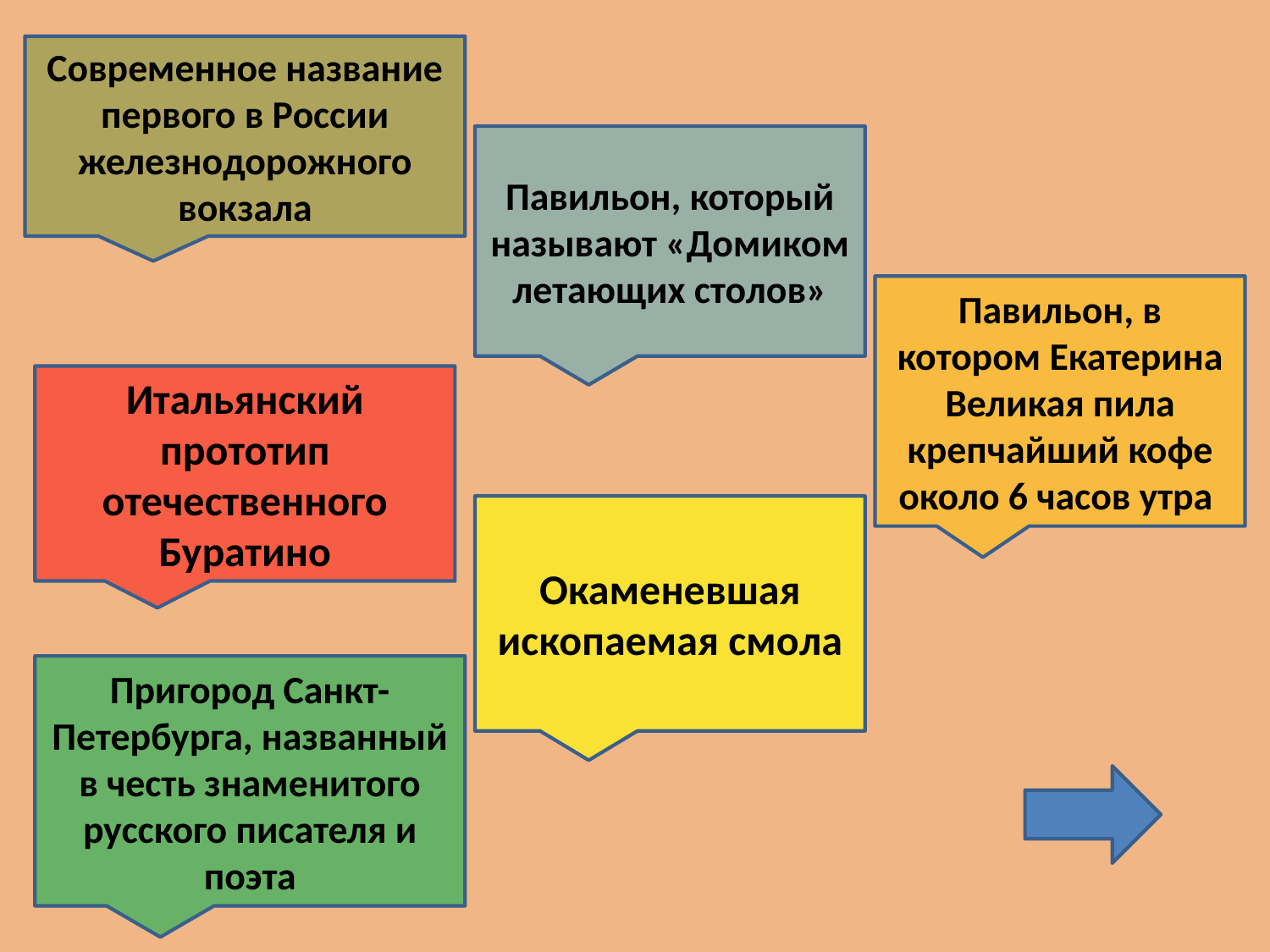

Современное название первого в России железнодорожного вокзала
Павильон, который называют «Домиком летающих столов»
Павильон, в котором Екатерина Великая пила крепчайший кофе около 6 часов утра
Итальянский прототип отечественного Буратино
Окаменевшая ископаемая смола
Пригород Санкт-Петербурга, названный в честь знаменитого русского писателя и поэта